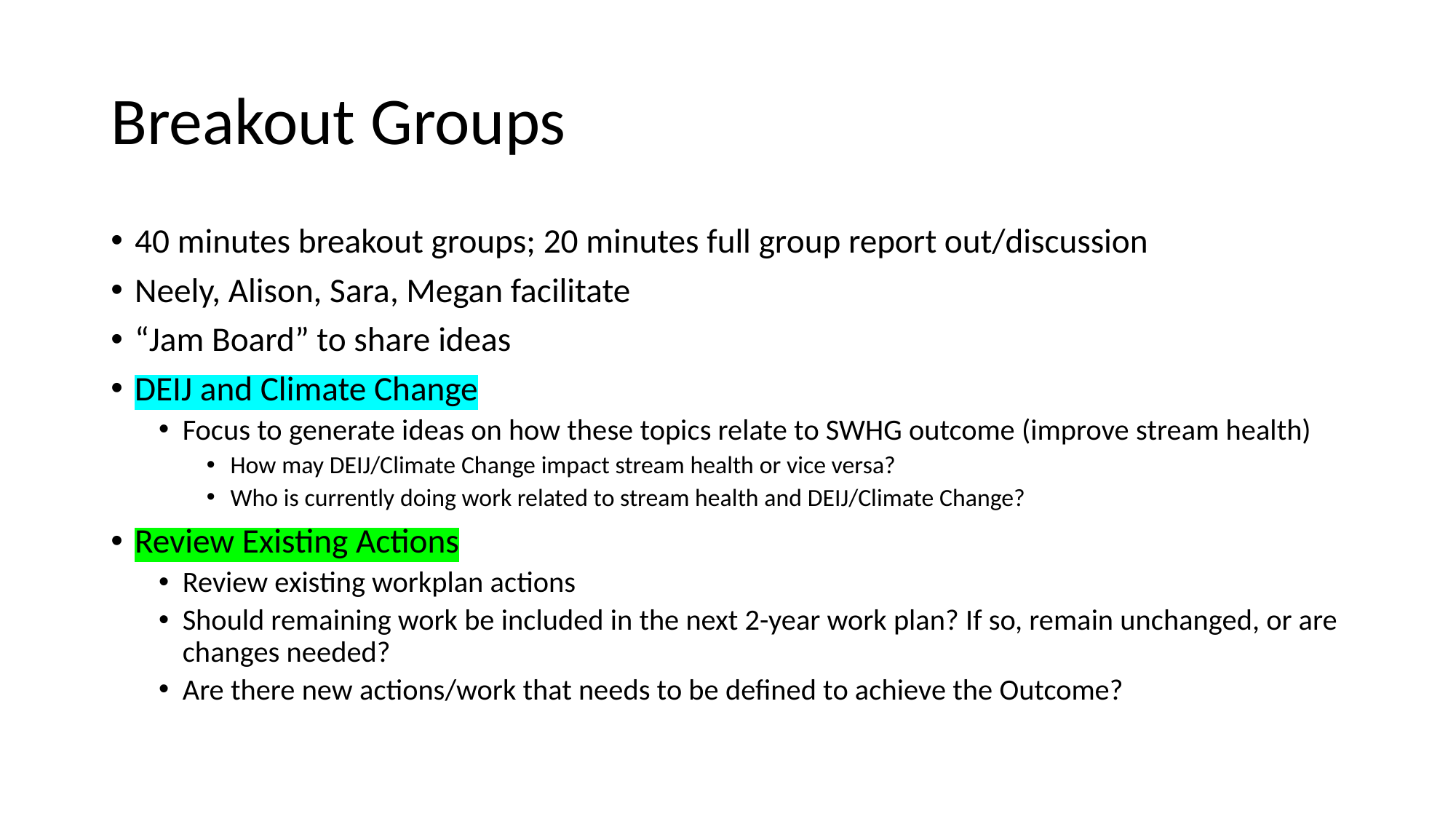

# Breakout Groups
40 minutes breakout groups; 20 minutes full group report out/discussion
Neely, Alison, Sara, Megan facilitate
“Jam Board” to share ideas
DEIJ and Climate Change
Focus to generate ideas on how these topics relate to SWHG outcome (improve stream health)
How may DEIJ/Climate Change impact stream health or vice versa?
Who is currently doing work related to stream health and DEIJ/Climate Change?
Review Existing Actions
Review existing workplan actions
Should remaining work be included in the next 2-year work plan? If so, remain unchanged, or are changes needed?
Are there new actions/work that needs to be defined to achieve the Outcome?